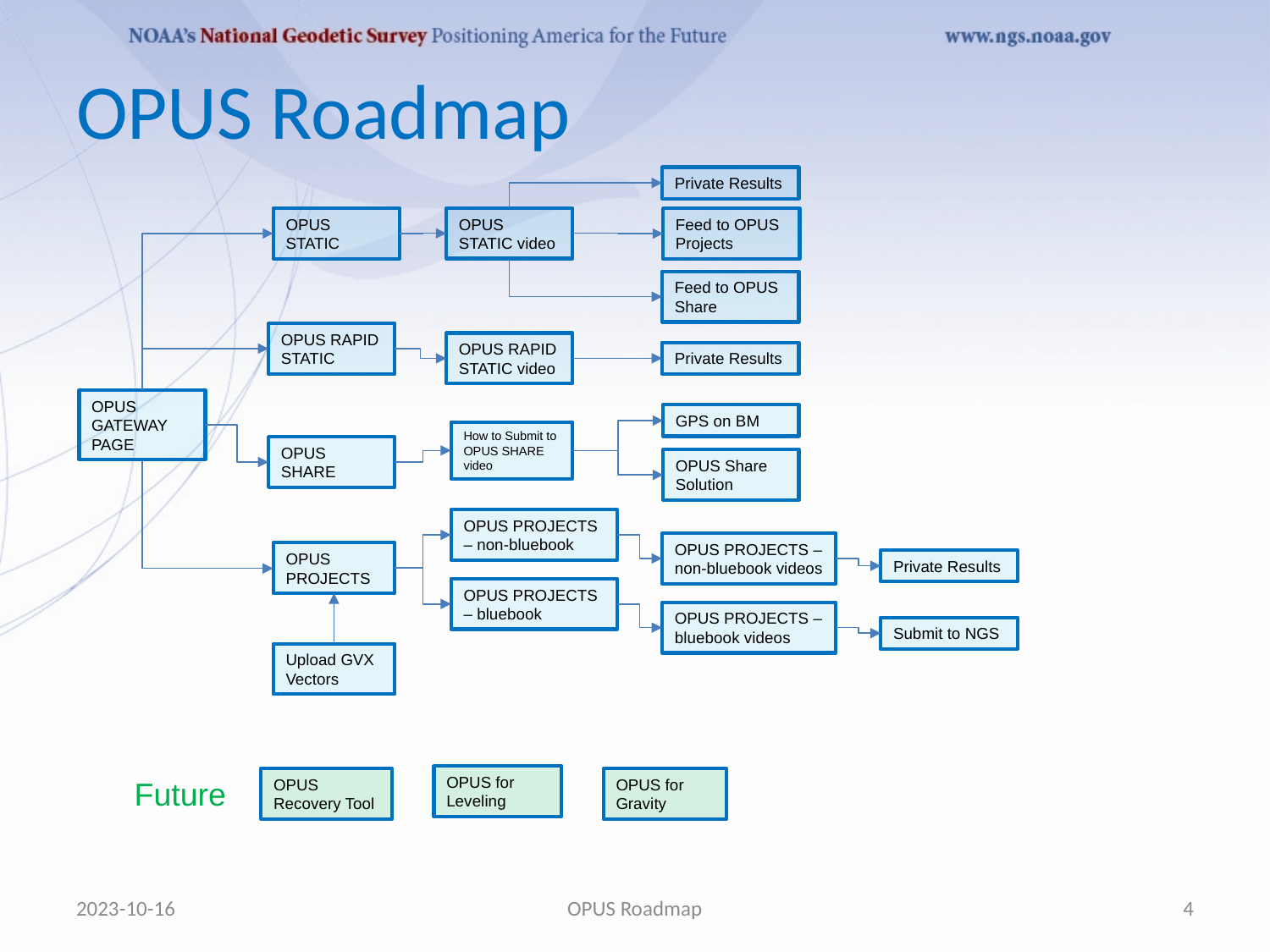

# OPUS Roadmap
Private Results
OPUS STATIC video
OPUS STATIC
Feed to OPUS Projects
Feed to OPUS Share
OPUS RAPID STATIC
OPUS RAPID STATIC video
Private Results
OPUS GATEWAY PAGE
GPS on BM
How to Submit to OPUS SHARE video
OPUS SHARE
OPUS Share Solution
OPUS PROJECTS – non-bluebook
OPUS PROJECTS – non-bluebook videos
OPUS PROJECTS
Private Results
OPUS PROJECTS – bluebook
OPUS PROJECTS – bluebook videos
Submit to NGS
Upload GVX Vectors
OPUS for Leveling
Future
OPUS Recovery Tool
OPUS for Gravity
2023-10-16
OPUS Roadmap
4